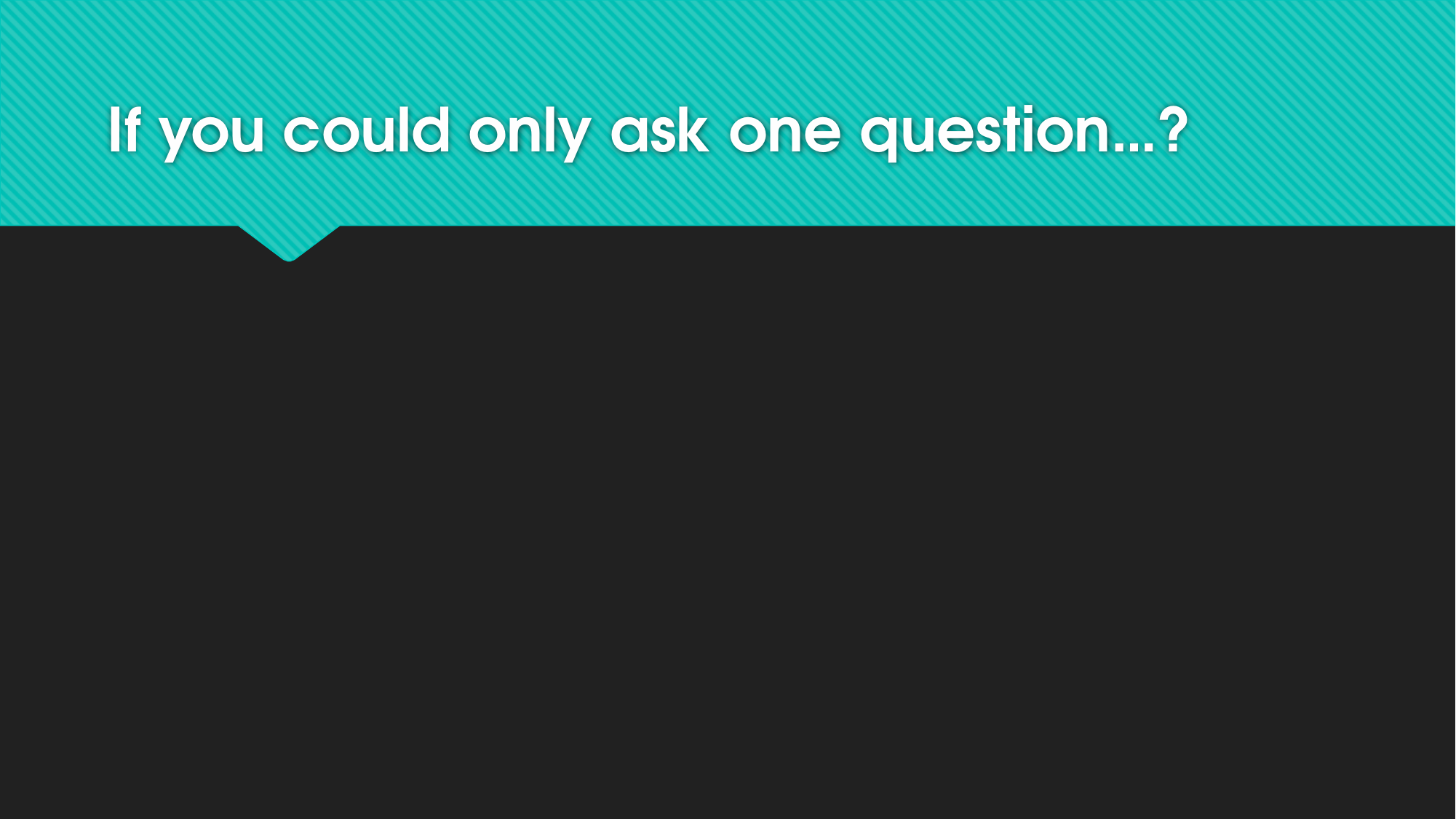

# If you could only ask one question…?